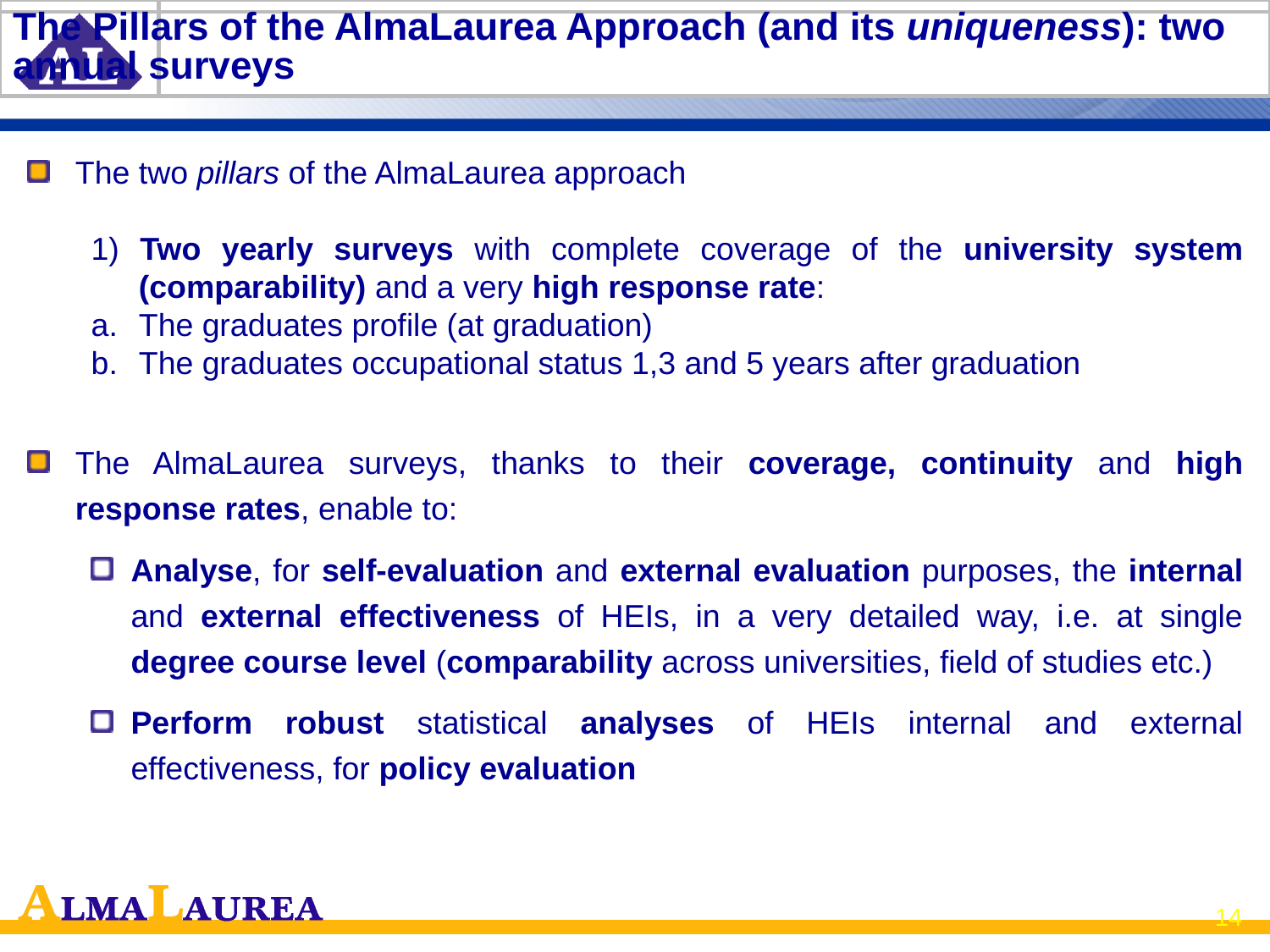

# The Pillars of the AlmaLaurea Approach (and its uniqueness): two annual surveys
The two pillars of the AlmaLaurea approach

1) Two yearly surveys with complete coverage of the university system (comparability) and a very high response rate:
The graduates profile (at graduation)
The graduates occupational status 1,3 and 5 years after graduation

The AlmaLaurea surveys, thanks to their coverage, continuity and high response rates, enable to:
Analyse, for self-evaluation and external evaluation purposes, the internal and external effectiveness of HEIs, in a very detailed way, i.e. at single degree course level (comparability across universities, field of studies etc.)
Perform robust statistical analyses of HEIs internal and external effectiveness, for policy evaluation

14